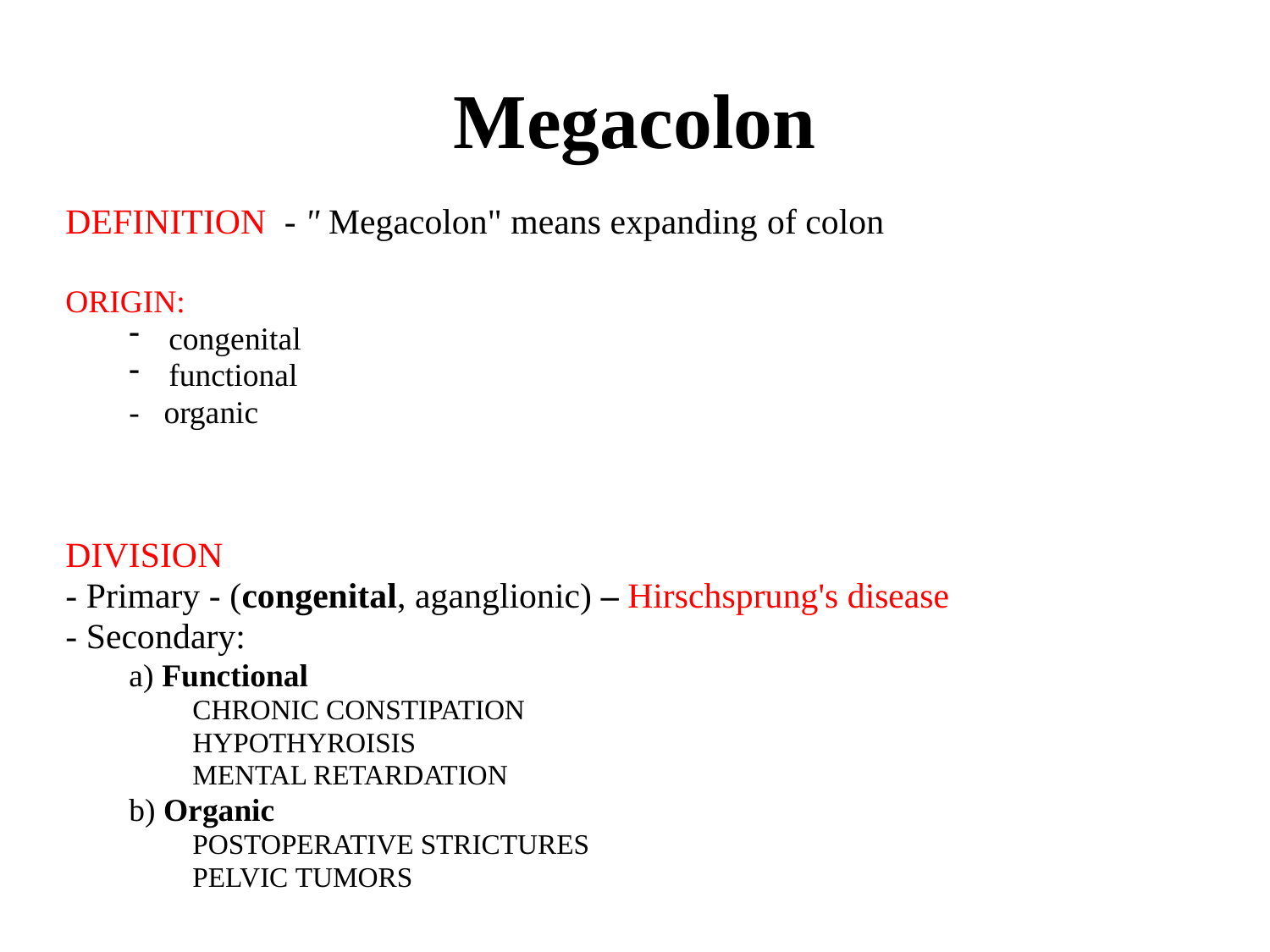

# Megacolon
DEFINITION  - " Megacolon" means expanding of colon

ORIGIN:
congenital
functional
-   organic

DIVISION
- Primary - (congenital, aganglionic) – Hirschsprung's disease
- Secondary:
a) Functional
CHRONIC CONSTIPATION
HYPOTHYROISIS
MENTAL RETARDATION
b) Organic
POSTOPERATIVE STRICTURES
PELVIC TUMORS